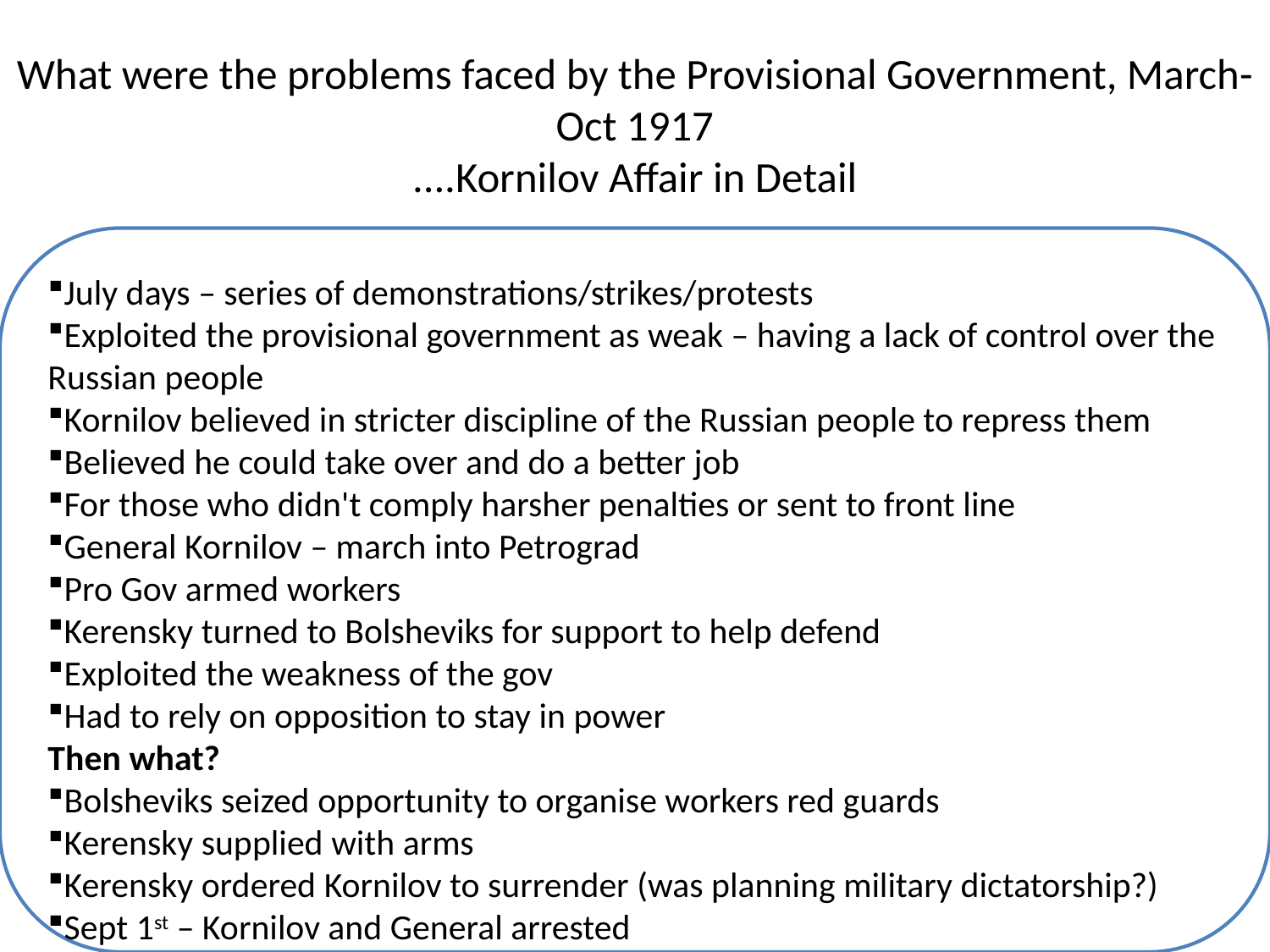

# What were the problems faced by the Provisional Government, March-Oct 1917 ....Kornilov Affair in Detail
July days – series of demonstrations/strikes/protests
Exploited the provisional government as weak – having a lack of control over the Russian people
Kornilov believed in stricter discipline of the Russian people to repress them
Believed he could take over and do a better job
For those who didn't comply harsher penalties or sent to front line
General Kornilov – march into Petrograd
Pro Gov armed workers
Kerensky turned to Bolsheviks for support to help defend
Exploited the weakness of the gov
Had to rely on opposition to stay in power
Then what?
Bolsheviks seized opportunity to organise workers red guards
Kerensky supplied with arms
Kerensky ordered Kornilov to surrender (was planning military dictatorship?)
Sept 1st – Kornilov and General arrested